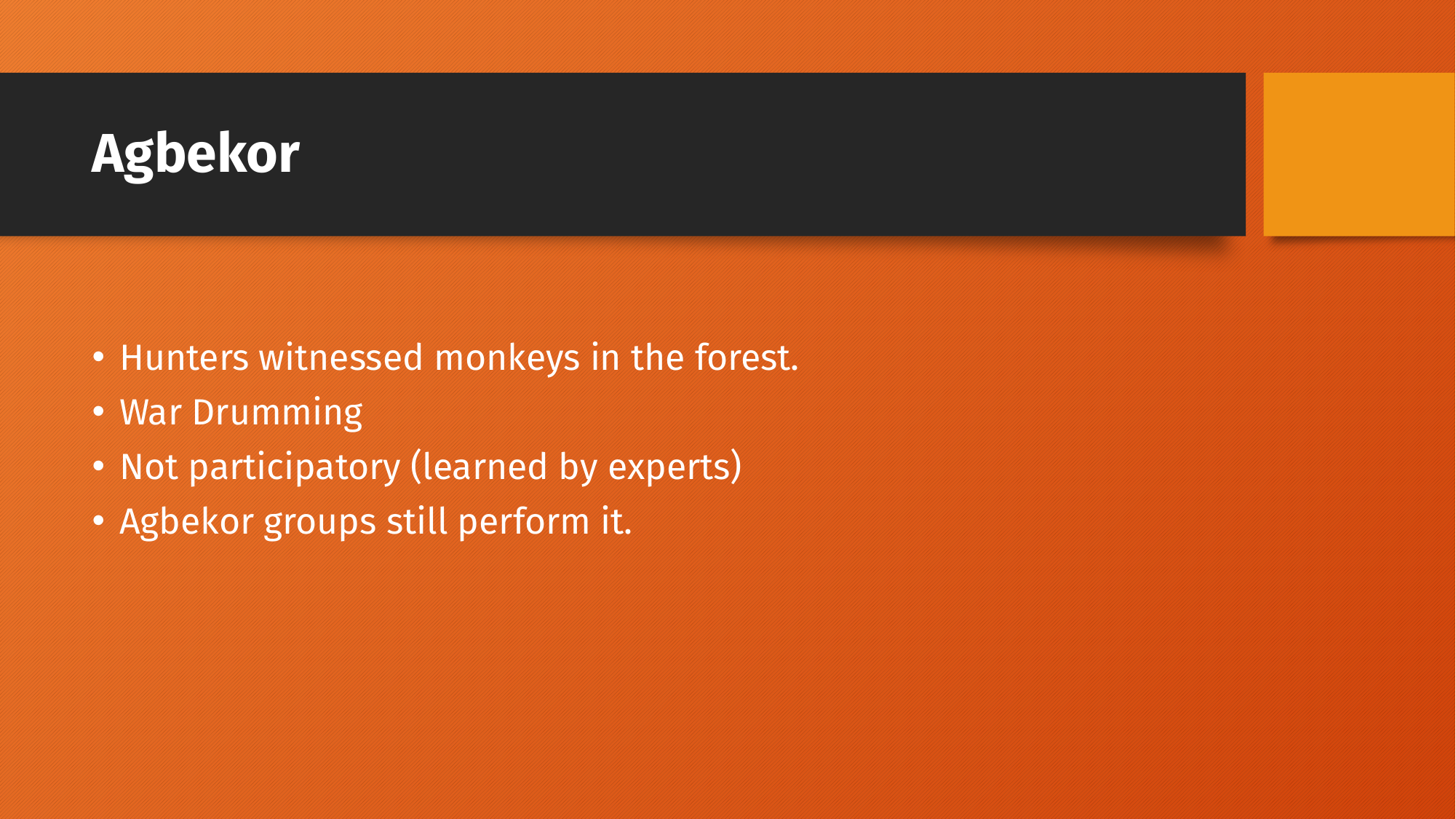

# Agbekor

Hunters witnessed monkeys in the forest.
War Drumming
Not participatory (learned by experts)
Agbekor groups still perform it.